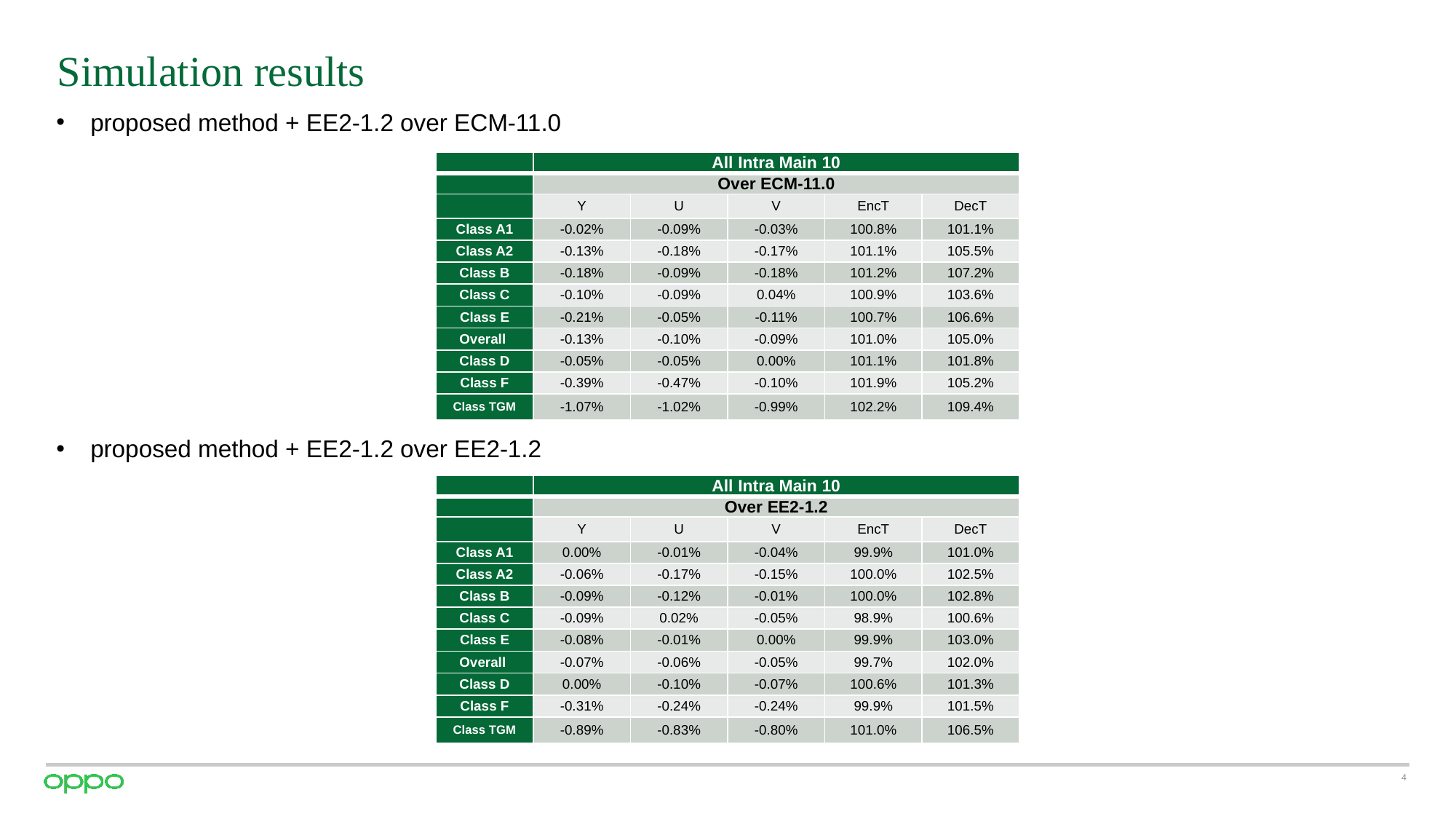

# Simulation results
proposed method + EE2-1.2 over ECM-11.0
|  | All Intra Main 10 |  |  |  |  |
| --- | --- | --- | --- | --- | --- |
|  | Over ECM-11.0 |  |  |  |  |
|  | Y | U | V | EncT | DecT |
| Class A1 | -0.02% | -0.09% | -0.03% | 100.8% | 101.1% |
| Class A2 | -0.13% | -0.18% | -0.17% | 101.1% | 105.5% |
| Class B | -0.18% | -0.09% | -0.18% | 101.2% | 107.2% |
| Class C | -0.10% | -0.09% | 0.04% | 100.9% | 103.6% |
| Class E | -0.21% | -0.05% | -0.11% | 100.7% | 106.6% |
| Overall | -0.13% | -0.10% | -0.09% | 101.0% | 105.0% |
| Class D | -0.05% | -0.05% | 0.00% | 101.1% | 101.8% |
| Class F | -0.39% | -0.47% | -0.10% | 101.9% | 105.2% |
| Class TGM | -1.07% | -1.02% | -0.99% | 102.2% | 109.4% |
proposed method + EE2-1.2 over EE2-1.2
|  | All Intra Main 10 |  |  |  |  |
| --- | --- | --- | --- | --- | --- |
|  | Over EE2-1.2 |  |  |  |  |
|  | Y | U | V | EncT | DecT |
| Class A1 | 0.00% | -0.01% | -0.04% | 99.9% | 101.0% |
| Class A2 | -0.06% | -0.17% | -0.15% | 100.0% | 102.5% |
| Class B | -0.09% | -0.12% | -0.01% | 100.0% | 102.8% |
| Class C | -0.09% | 0.02% | -0.05% | 98.9% | 100.6% |
| Class E | -0.08% | -0.01% | 0.00% | 99.9% | 103.0% |
| Overall | -0.07% | -0.06% | -0.05% | 99.7% | 102.0% |
| Class D | 0.00% | -0.10% | -0.07% | 100.6% | 101.3% |
| Class F | -0.31% | -0.24% | -0.24% | 99.9% | 101.5% |
| Class TGM | -0.89% | -0.83% | -0.80% | 101.0% | 106.5% |